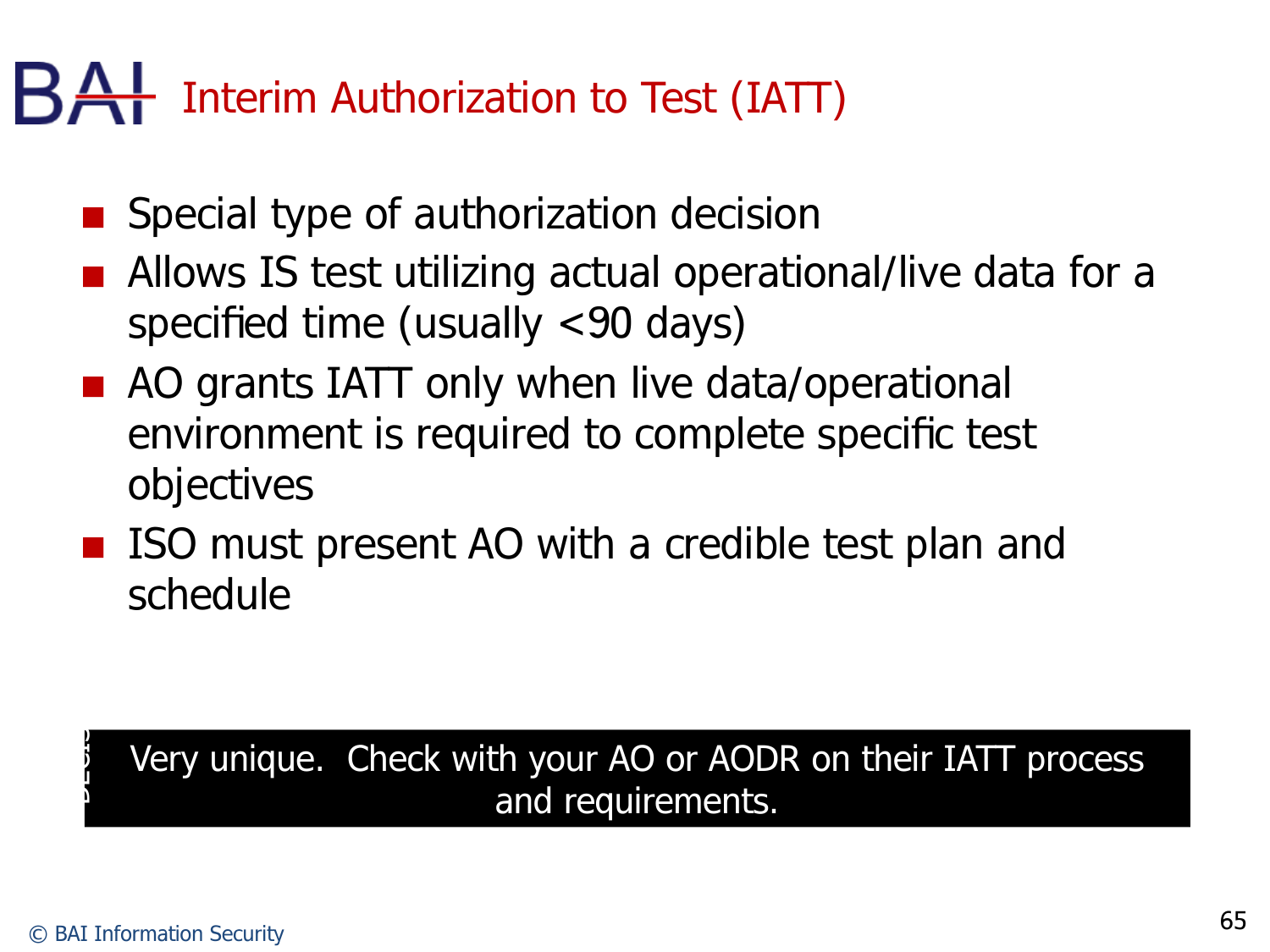

# Interim Authorization to Test (IATT)
Special type of authorization decision
Allows IS test utilizing actual operational/live data for a specified time (usually <90 days)
AO grants IATT only when live data/operational environment is required to complete specific test objectives
ISO must present AO with a credible test plan and schedule
Authorize Decisions
Very unique.  Check with your AO or AODR on their IATT process and requirements.